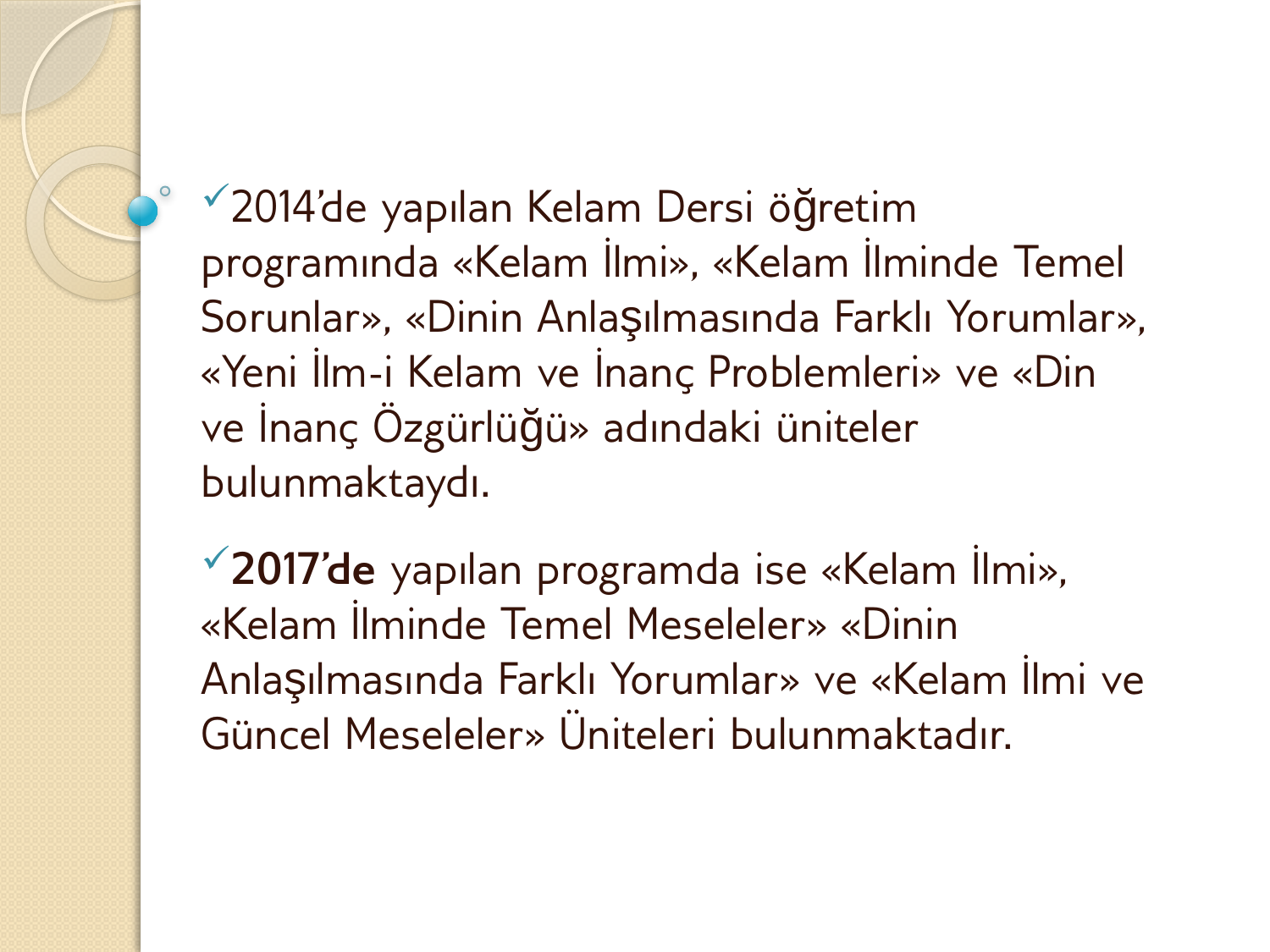

2014’de yapılan Kelam Dersi öğretim programında «Kelam İlmi», «Kelam İlminde Temel Sorunlar», «Dinin Anlaşılmasında Farklı Yorumlar», «Yeni İlm-i Kelam ve İnanç Problemleri» ve «Din ve İnanç Özgürlüğü» adındaki üniteler bulunmaktaydı.
2017’de yapılan programda ise «Kelam İlmi», «Kelam İlminde Temel Meseleler» «Dinin Anlaşılmasında Farklı Yorumlar» ve «Kelam İlmi ve Güncel Meseleler» Üniteleri bulunmaktadır.